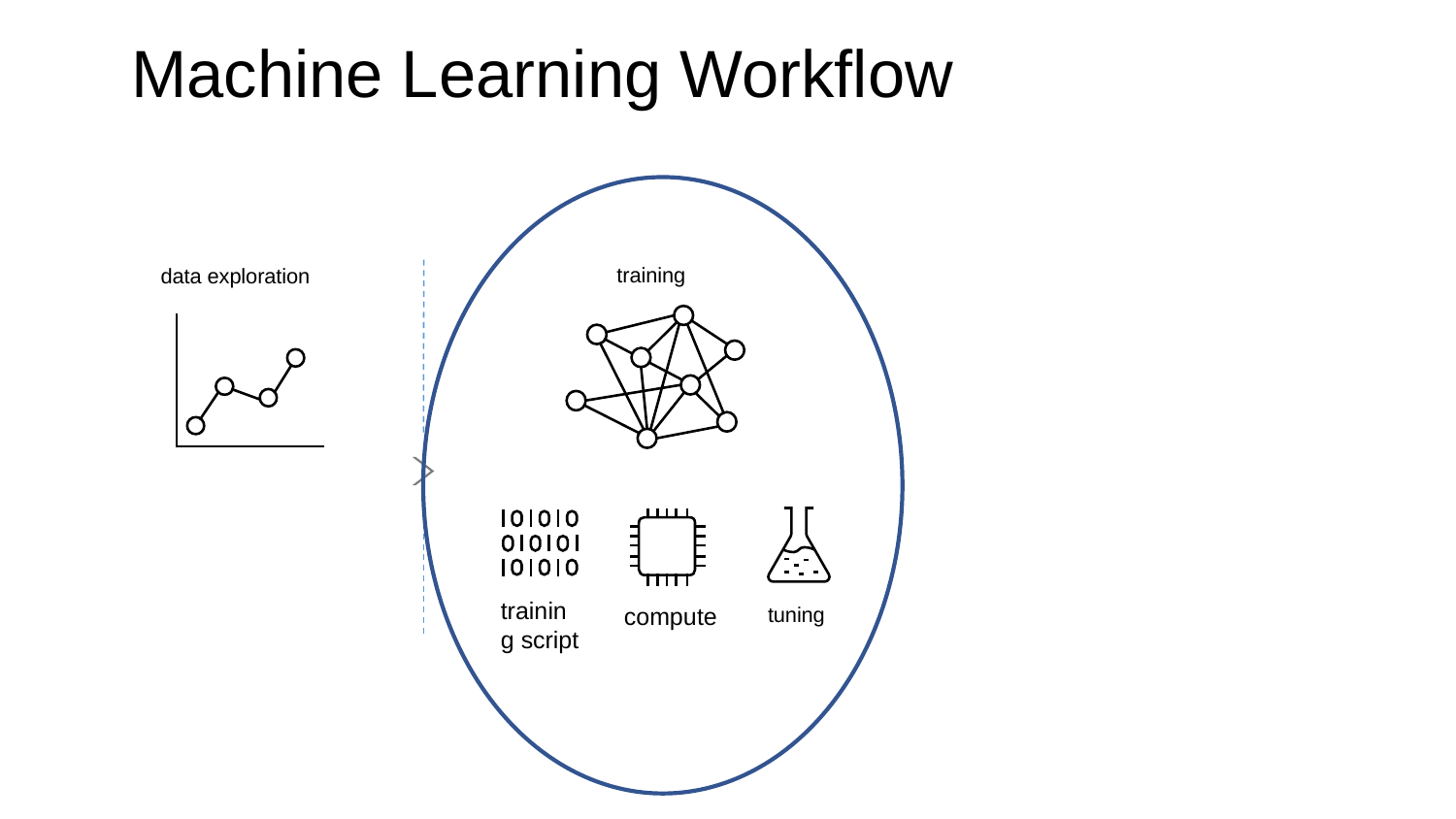

# Machine Learning Workflow

training

data exploration

tuning

compute

training script